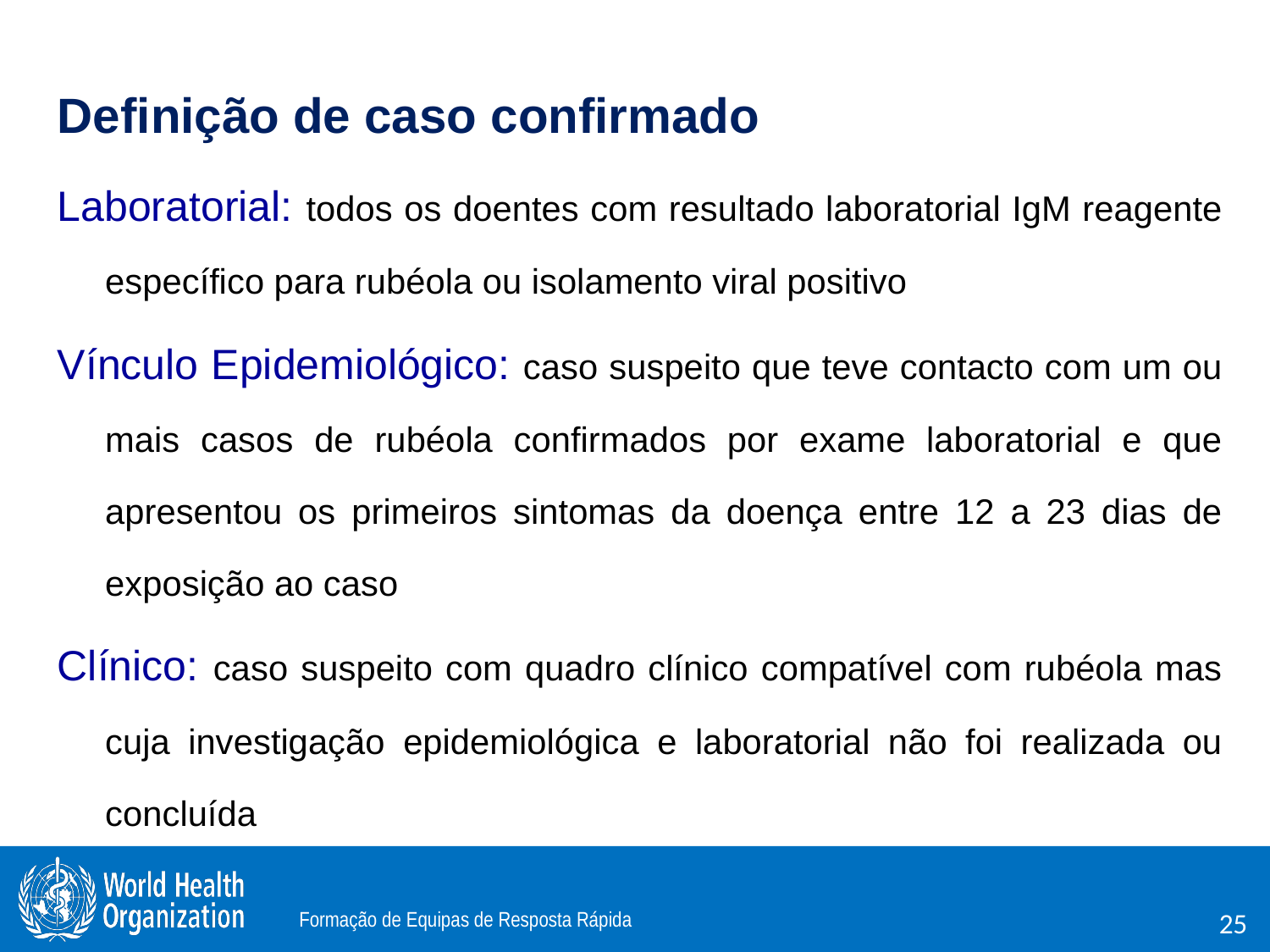

Definição de caso confirmado
Laboratorial: todos os doentes com resultado laboratorial IgM reagente específico para rubéola ou isolamento viral positivo
Vínculo Epidemiológico: caso suspeito que teve contacto com um ou mais casos de rubéola confirmados por exame laboratorial e que apresentou os primeiros sintomas da doença entre 12 a 23 dias de exposição ao caso
Clínico: caso suspeito com quadro clínico compatível com rubéola mas cuja investigação epidemiológica e laboratorial não foi realizada ou concluída